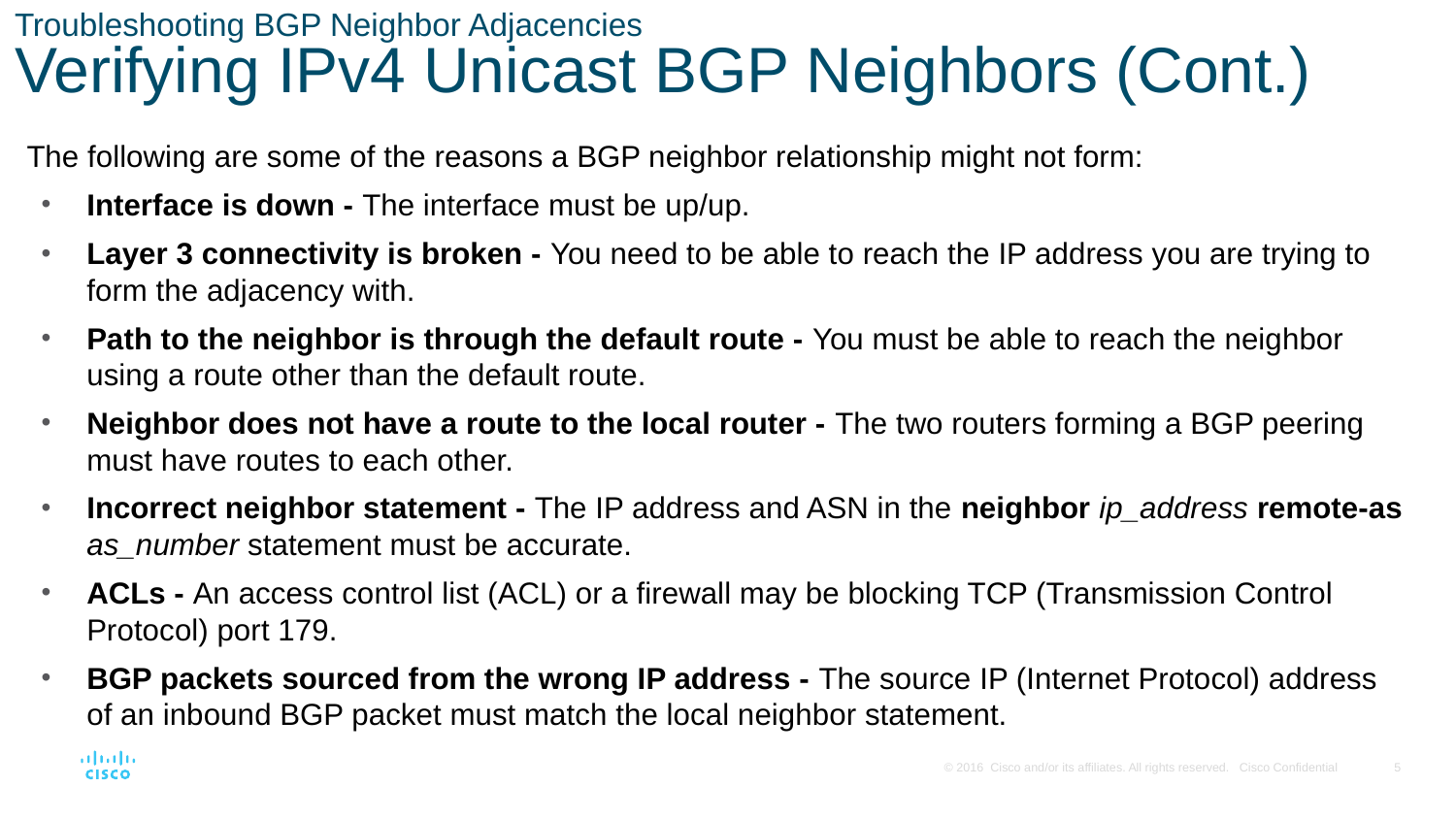

# Troubleshooting BGP Neighbor Adjacencies Verifying IPv4 Unicast BGP Neighbors (Cont.)
The following are some of the reasons a BGP neighbor relationship might not form:
Interface is down - The interface must be up/up.
Layer 3 connectivity is broken - You need to be able to reach the IP address you are trying to form the adjacency with.
Path to the neighbor is through the default route - You must be able to reach the neighbor using a route other than the default route.
Neighbor does not have a route to the local router - The two routers forming a BGP peering must have routes to each other.
Incorrect neighbor statement - The IP address and ASN in the neighbor ip_address remote-as as_number statement must be accurate.
ACLs - An access control list (ACL) or a firewall may be blocking TCP (Transmission Control Protocol) port 179.
BGP packets sourced from the wrong IP address - The source IP (Internet Protocol) address of an inbound BGP packet must match the local neighbor statement.